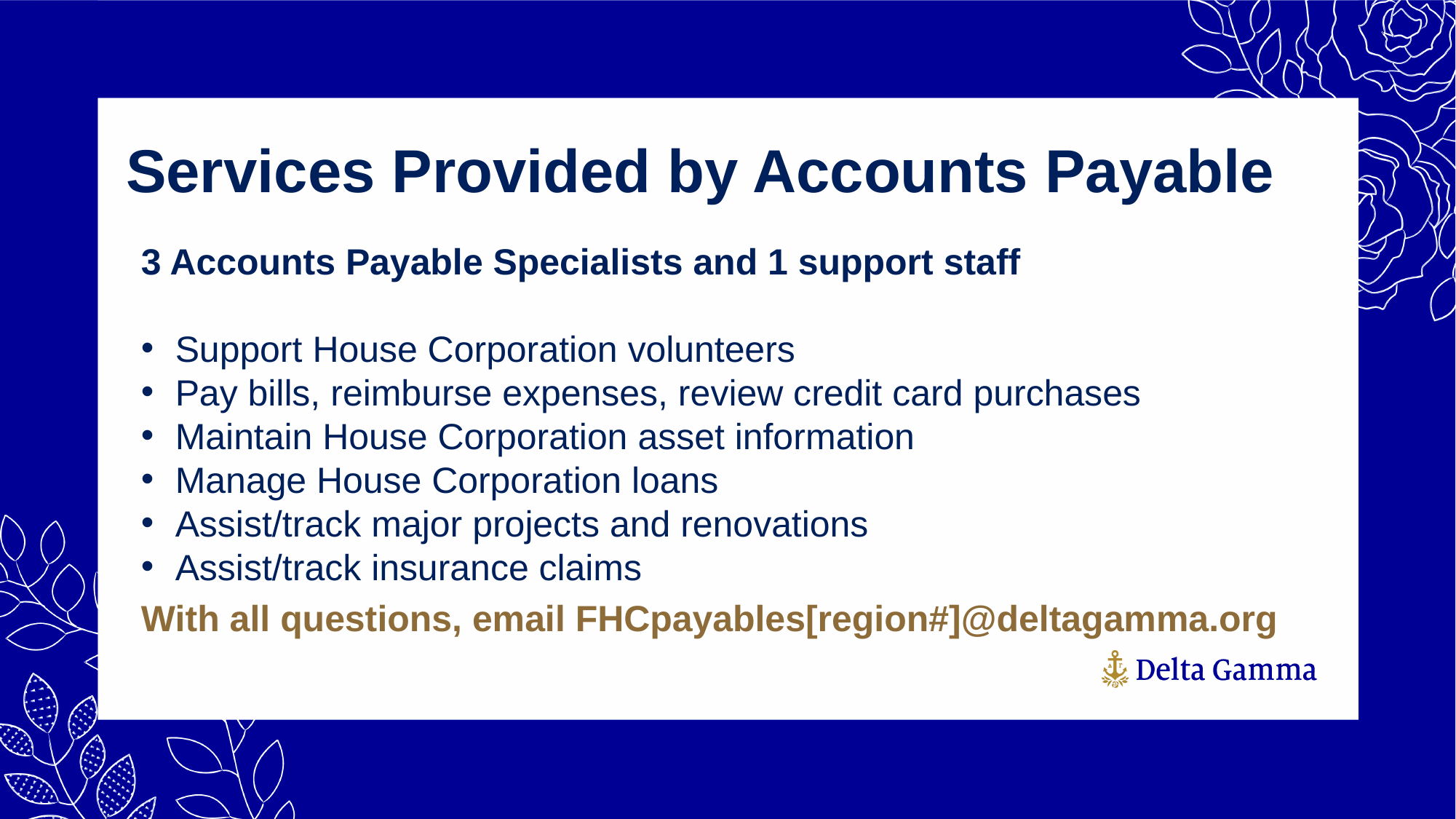

Services Provided by Accounts Payable
3 Accounts Payable Specialists and 1 support staff

Support House Corporation volunteers
Pay bills, reimburse expenses, review credit card purchases
Maintain House Corporation asset information
Manage House Corporation loans
Assist/track major projects and renovations
Assist/track insurance claims

With all questions, email FHCpayables[region#]@deltagamma.org